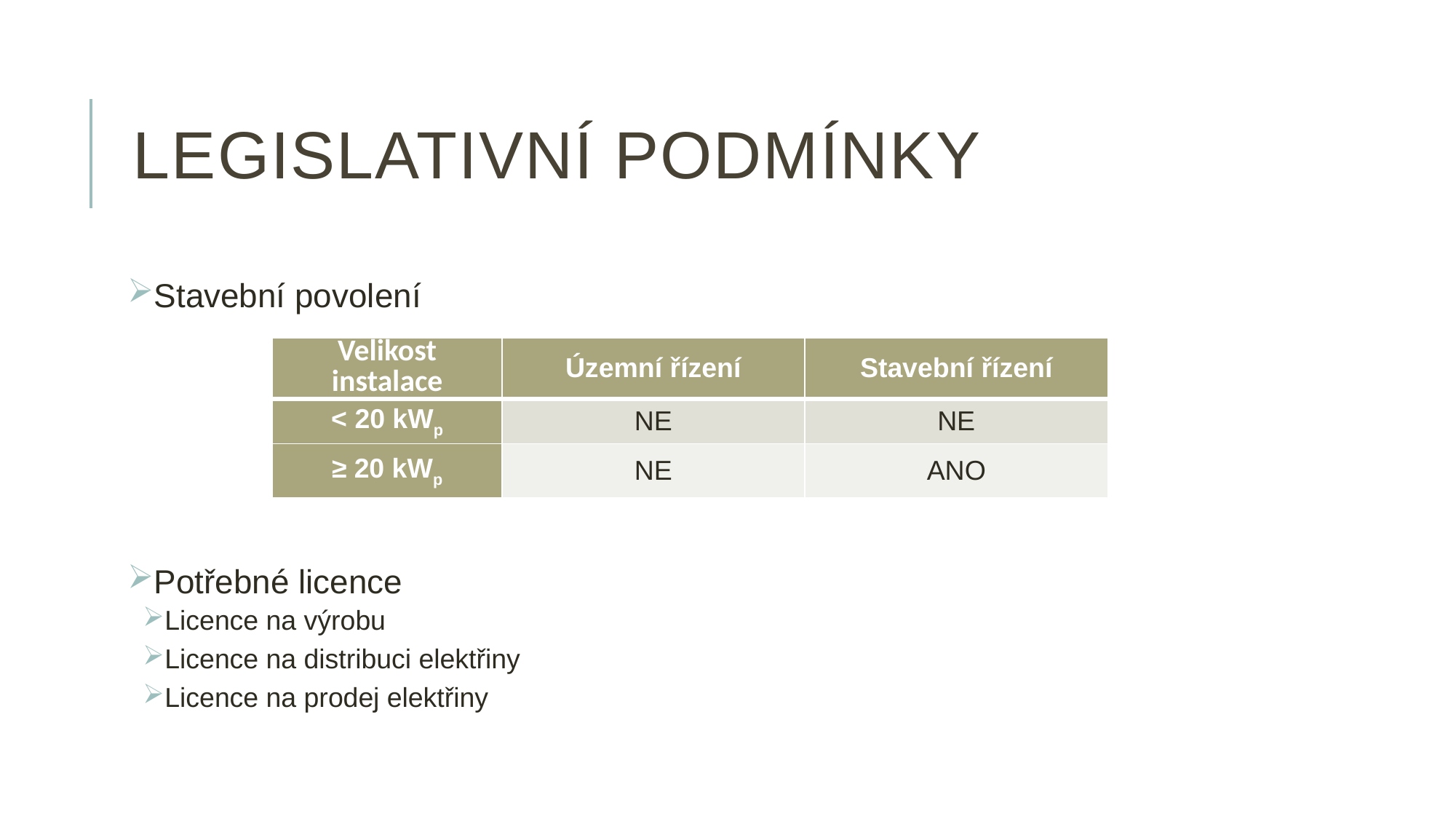

# Legislativní podmínky
Stavební povolení

Potřebné licence
Licence na výrobu
Licence na distribuci elektřiny
Licence na prodej elektřiny

| Velikost instalace | Územní řízení | Stavební řízení |
| --- | --- | --- |
| < 20 kWp | NE | NE |
| ≥ 20 kWp | NE | ANO |